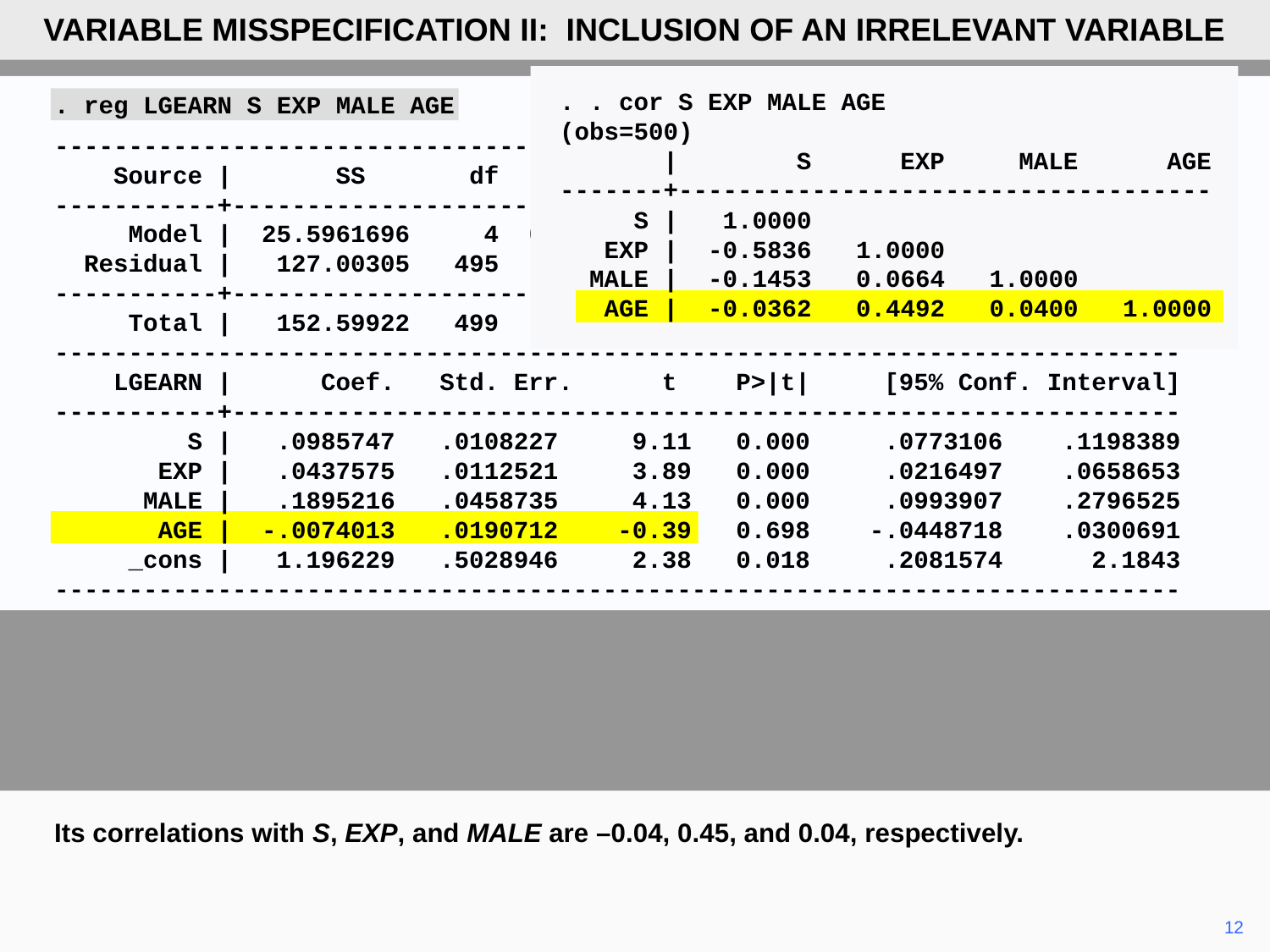

VARIABLE MISSPECIFICATION II:  INCLUSION OF AN IRRELEVANT VARIABLE

. reg LGEARN S EXP MALE AGE
----------------------------------------------------------------------------
    Source |       SS       df       MS              Number of obs =     500
-----------+------------------------------           F(  4,   495) =   24.94
     Model |  25.5961696     4  6.39904241           Prob > F      =  0.0000
  Residual |   127.00305   495  .256571818           R-squared     =  0.1677
-----------+------------------------------           Adj R-squared =  0.1610
     Total |   152.59922   499   .30581006           Root MSE      =  .50653
----------------------------------------------------------------------------
    LGEARN |      Coef.   Std. Err.      t    P>|t|     [95% Conf. Interval]
-----------+----------------------------------------------------------------
         S |   .0985747   .0108227     9.11   0.000     .0773106    .1198389
       EXP |   .0437575   .0112521     3.89   0.000     .0216497    .0658653
      MALE |   .1895216   .0458735     4.13   0.000     .0993907    .2796525
       AGE |  -.0074013   .0190712    -0.39   0.698    -.0448718    .0300691
     _cons |   1.196229   .5028946     2.38   0.018     .2081574      2.1843
----------------------------------------------------------------------------
. . cor S EXP MALE AGE
(obs=500)
       |        S      EXP     MALE      AGE
-------+------------------------------------
     S |   1.0000
   EXP |  -0.5836   1.0000
  MALE |  -0.1453   0.0664   1.0000
   AGE |  -0.0362   0.4492   0.0400   1.0000

Its correlations with S, EXP, and MALE are –0.04, 0.45, and 0.04, respectively.
	12